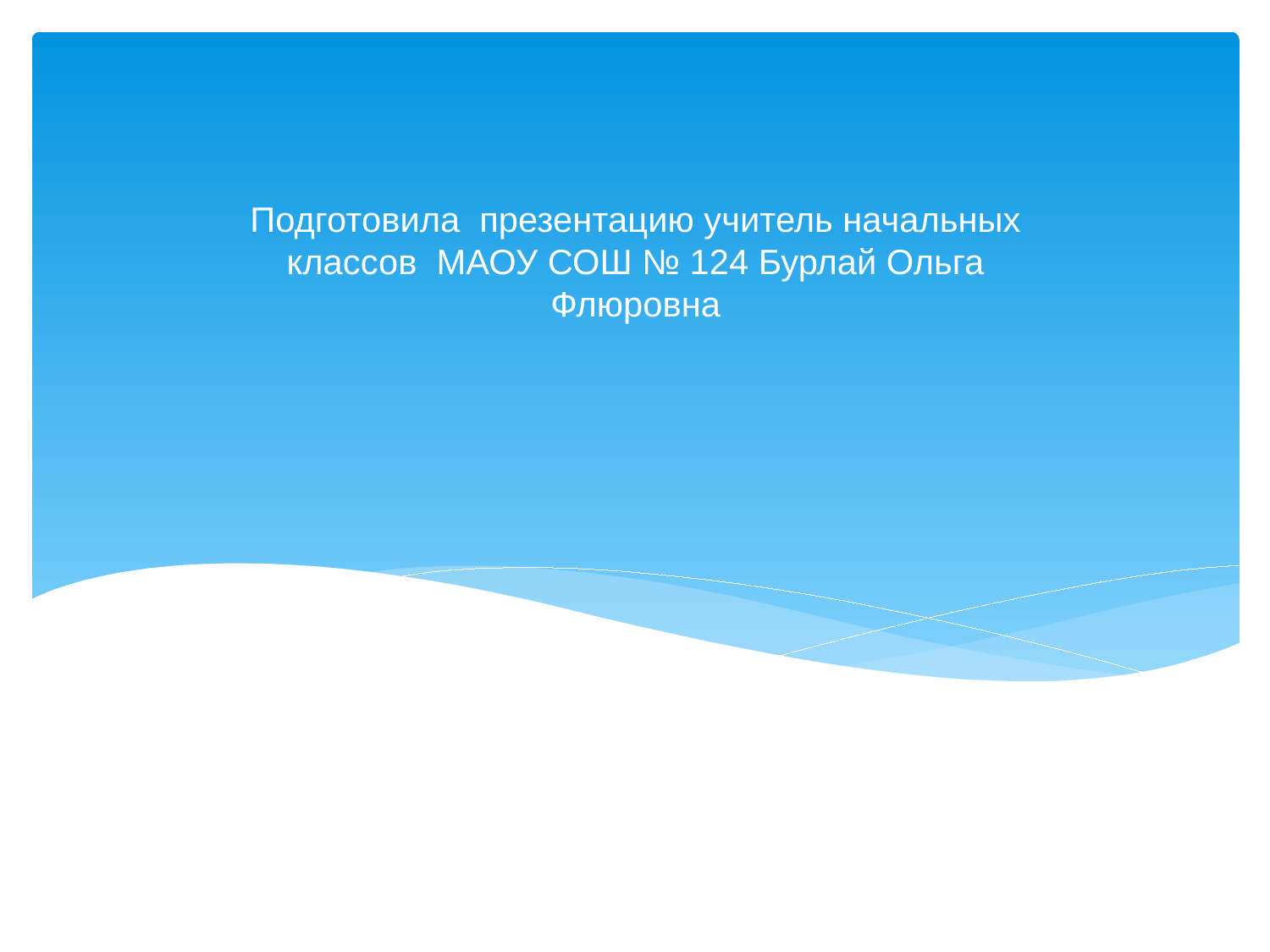

Подготовила  презентацию учитель начальных классов  МАОУ СОШ № 124 Бурлай Ольга Флюровна
#